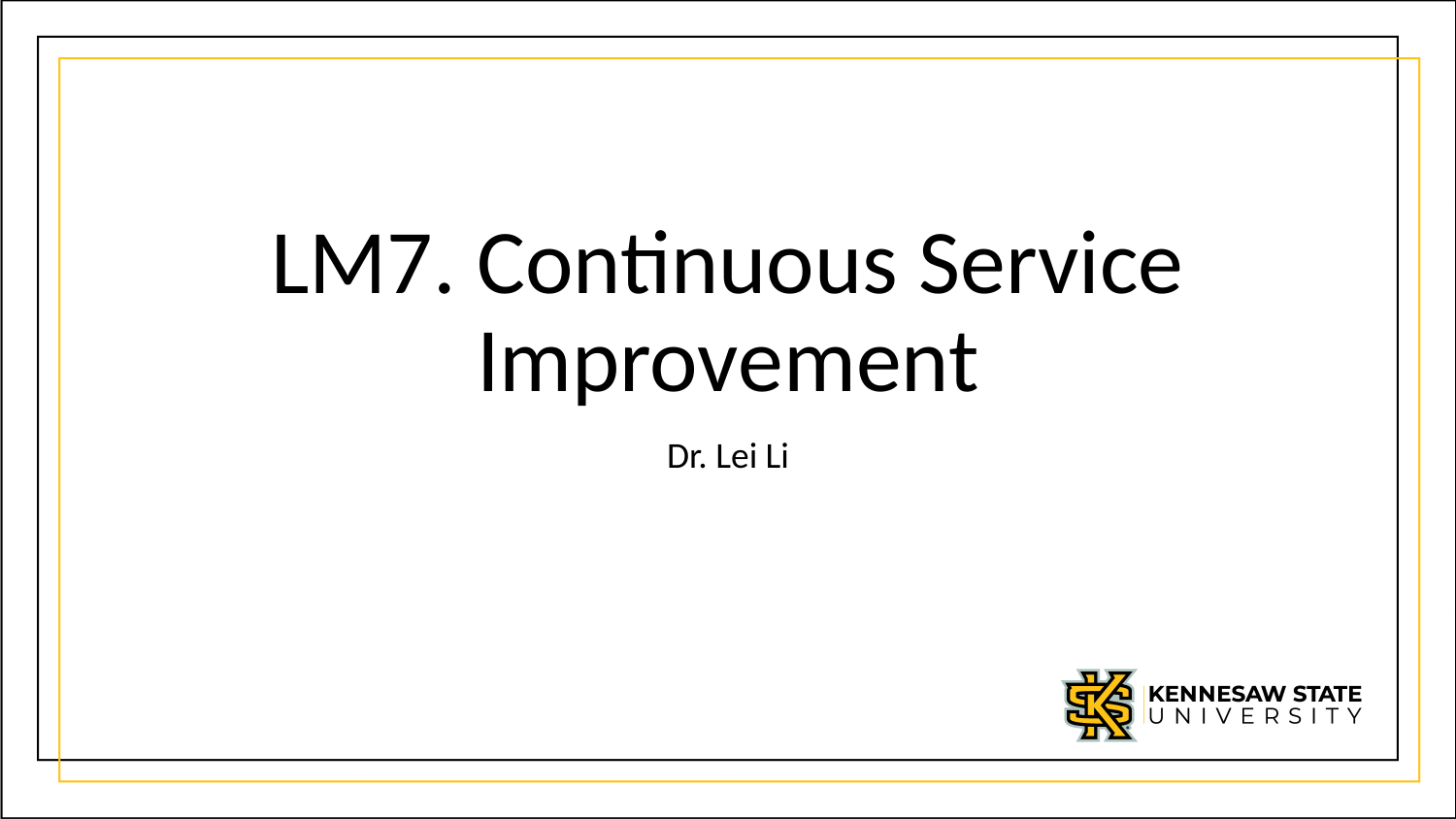

# LM7. Continuous Service Improvement
Dr. Lei Li